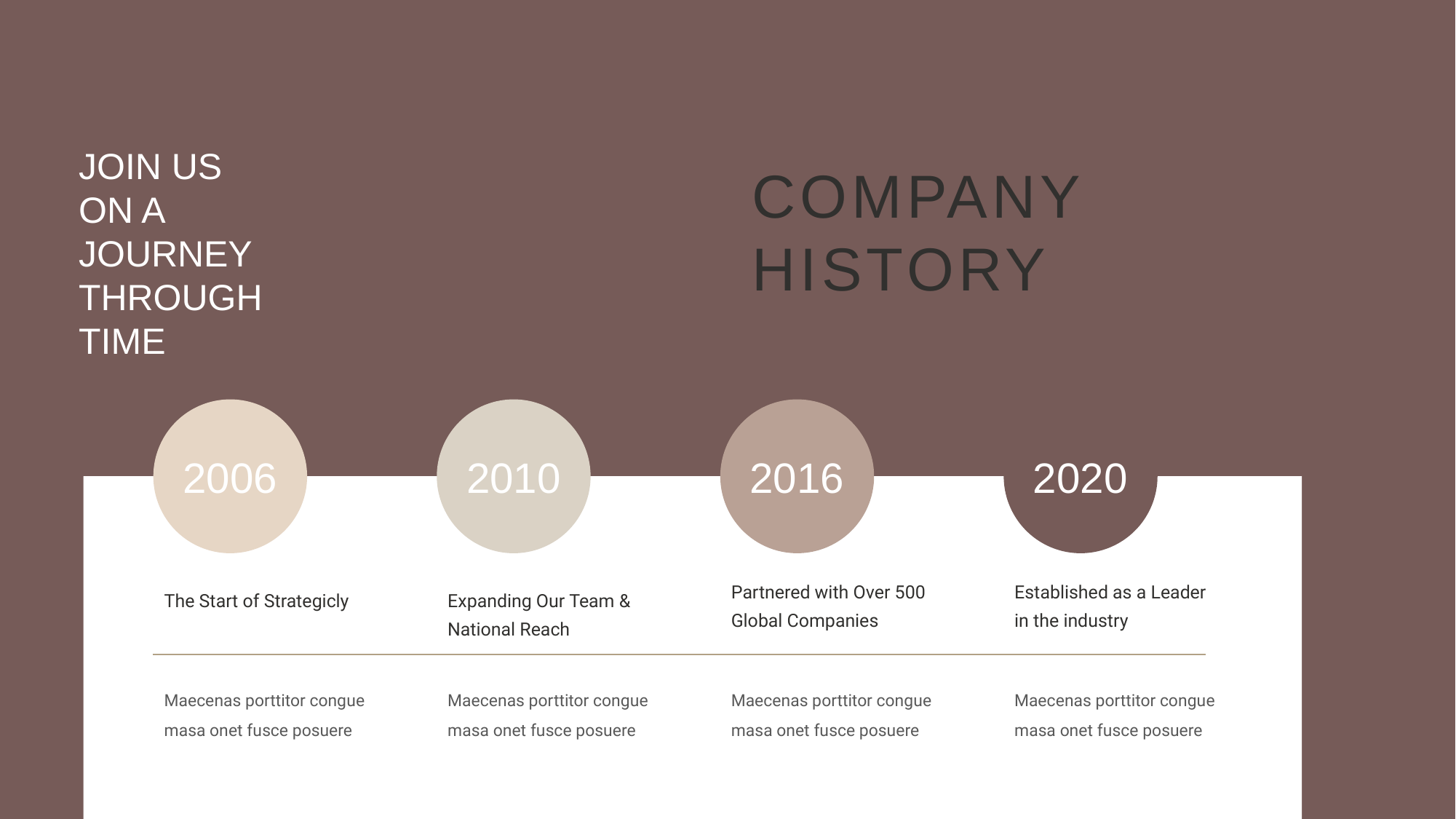

JOIN US ON A JOURNEY THROUGH TIME
COMPANY HISTORY

2006
2010
2016
2020

Partnered with Over 500 Global Companies
Established as a Leader in the industry
The Start of Strategicly
Expanding Our Team & National Reach
Maecenas porttitor congue masa onet fusce posuere
Maecenas porttitor congue masa onet fusce posuere
Maecenas porttitor congue masa onet fusce posuere
Maecenas porttitor congue masa onet fusce posuere